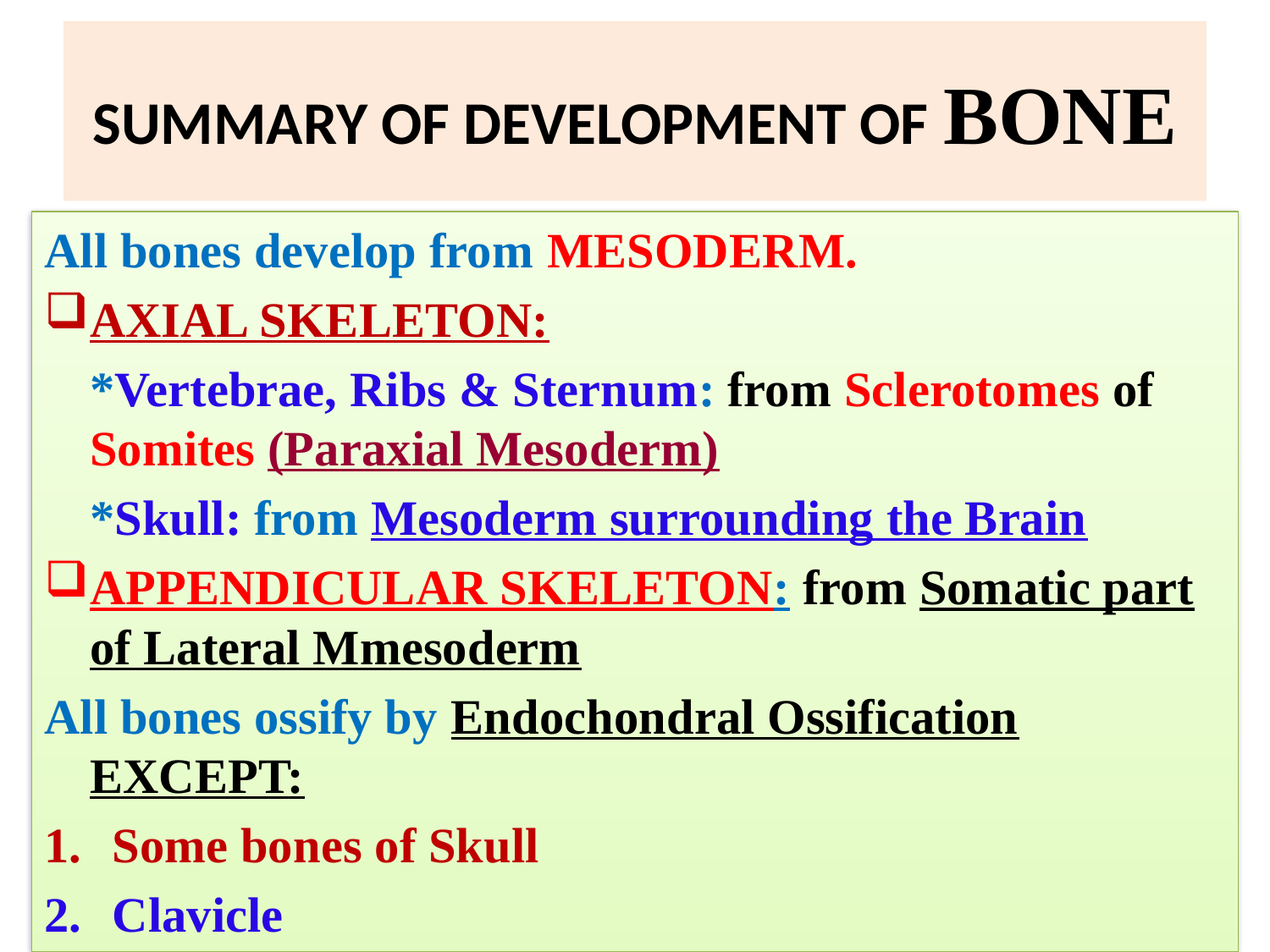

# SUMMARY OF DEVELOPMENT OF BONE
All bones develop from MESODERM.
AXIAL SKELETON:
	*Vertebrae, Ribs & Sternum: from Sclerotomes of Somites (Paraxial Mesoderm)
	*Skull: from Mesoderm surrounding the Brain
APPENDICULAR SKELETON: from Somatic part of Lateral Mmesoderm
All bones ossify by Endochondral Ossification EXCEPT:
Some bones of Skull
Clavicle